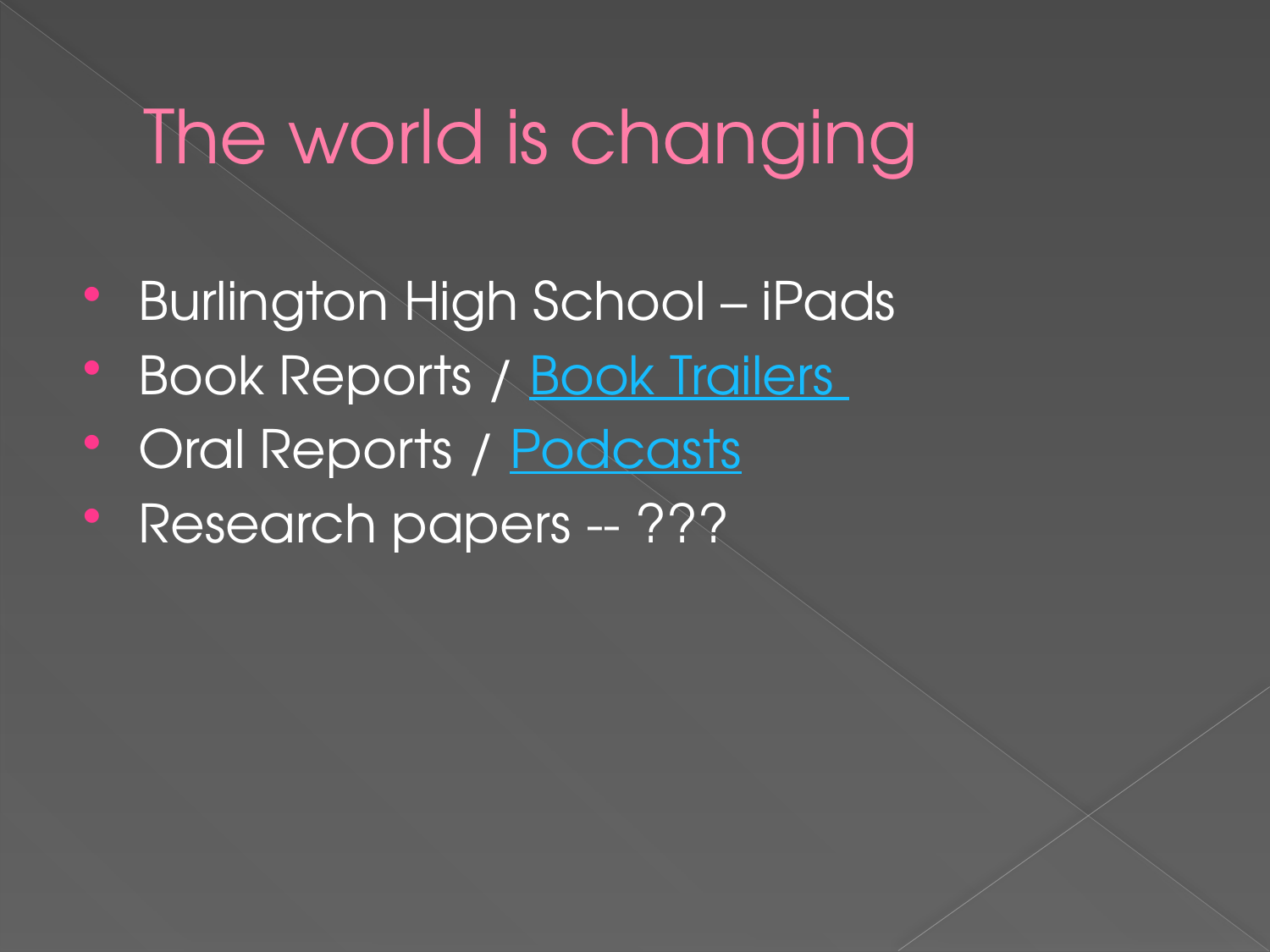

# The world is changing
Burlington High School – iPads
Book Reports / Book Trailers
Oral Reports / Podcasts
Research papers -- ???